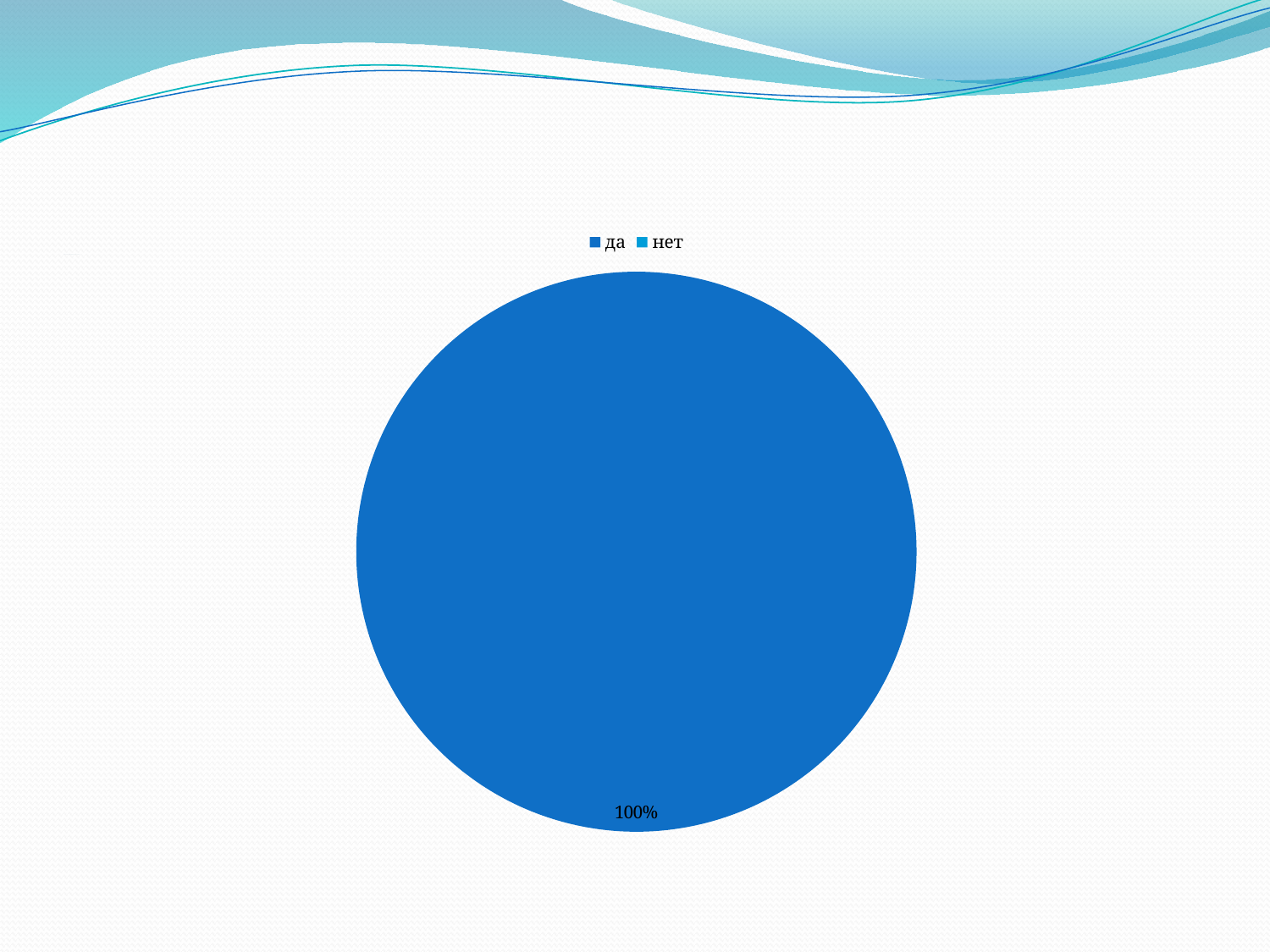

# 5. Хотел бы ты получить по подробную информацию о твоих правах и обязанностях?

### Chart

| Category | Столбец2 |
|---|---|
| да | 43.0 |
| нет | 0.0 |